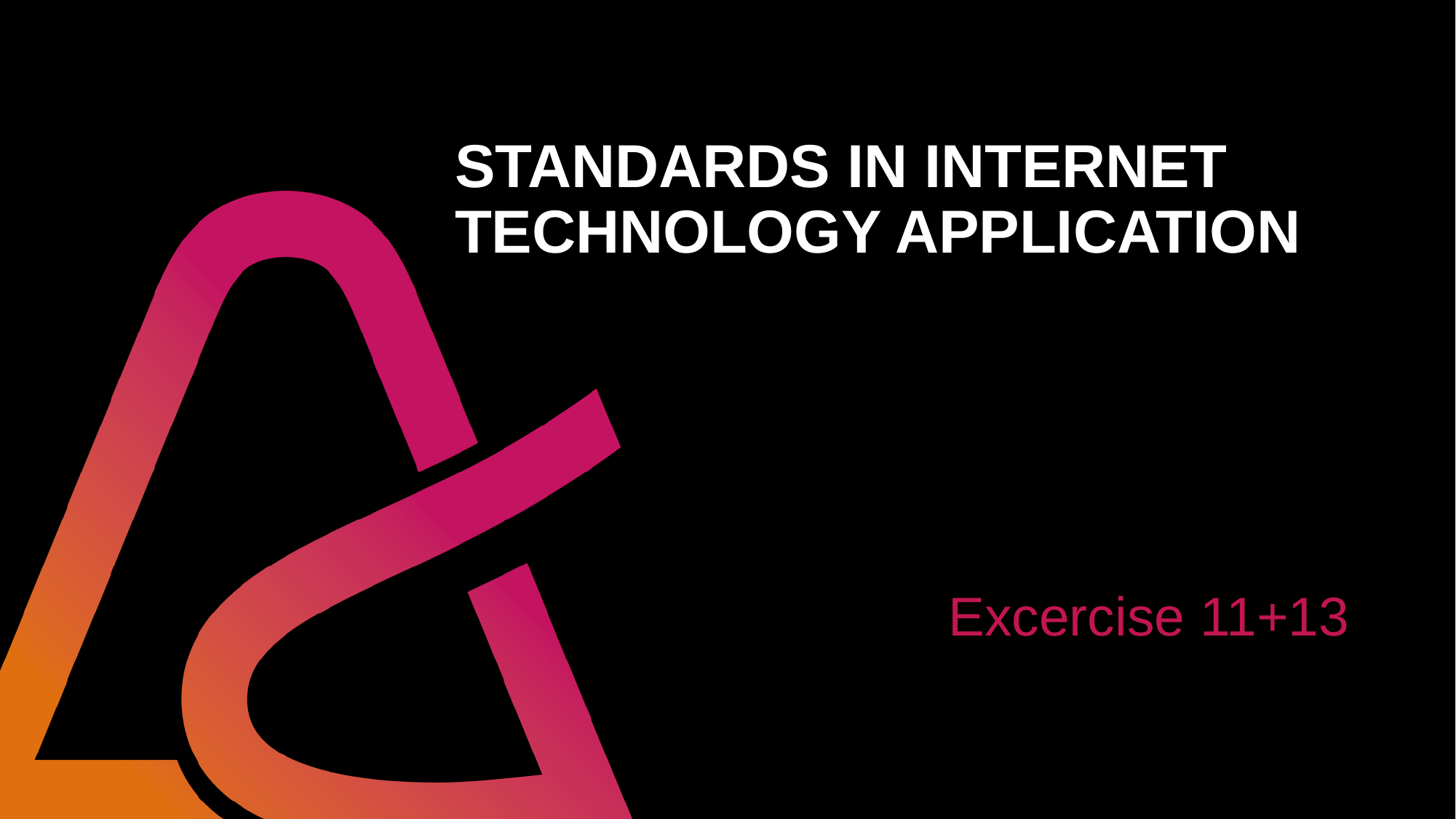

# STANDARDS IN INTERNET TECHNOLOGY APPLICATION
Excercise 11+13